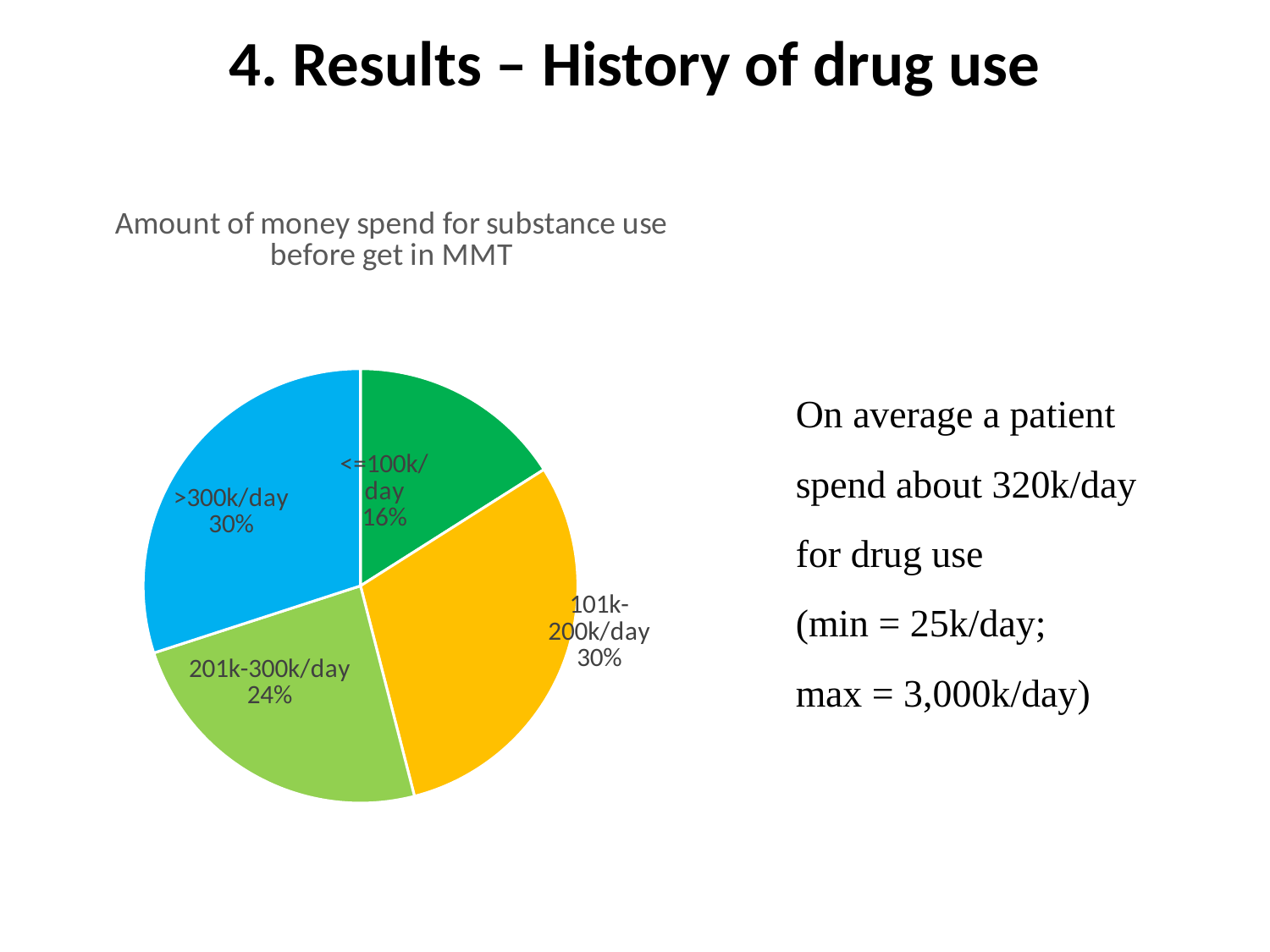

4. Results – History of drug use

### Chart: Amount of money spend for substance use before get in MMT

| Category |  |
|---|---|
| <=100k/day | 0.16 |
| 101k-200k/day | 0.3 |
| 201k-300k/day | 0.24 |
| >300k/day | 0.3 |
On average a patient spend about 320k/day for drug use
(min = 25k/day;
max = 3,000k/day)